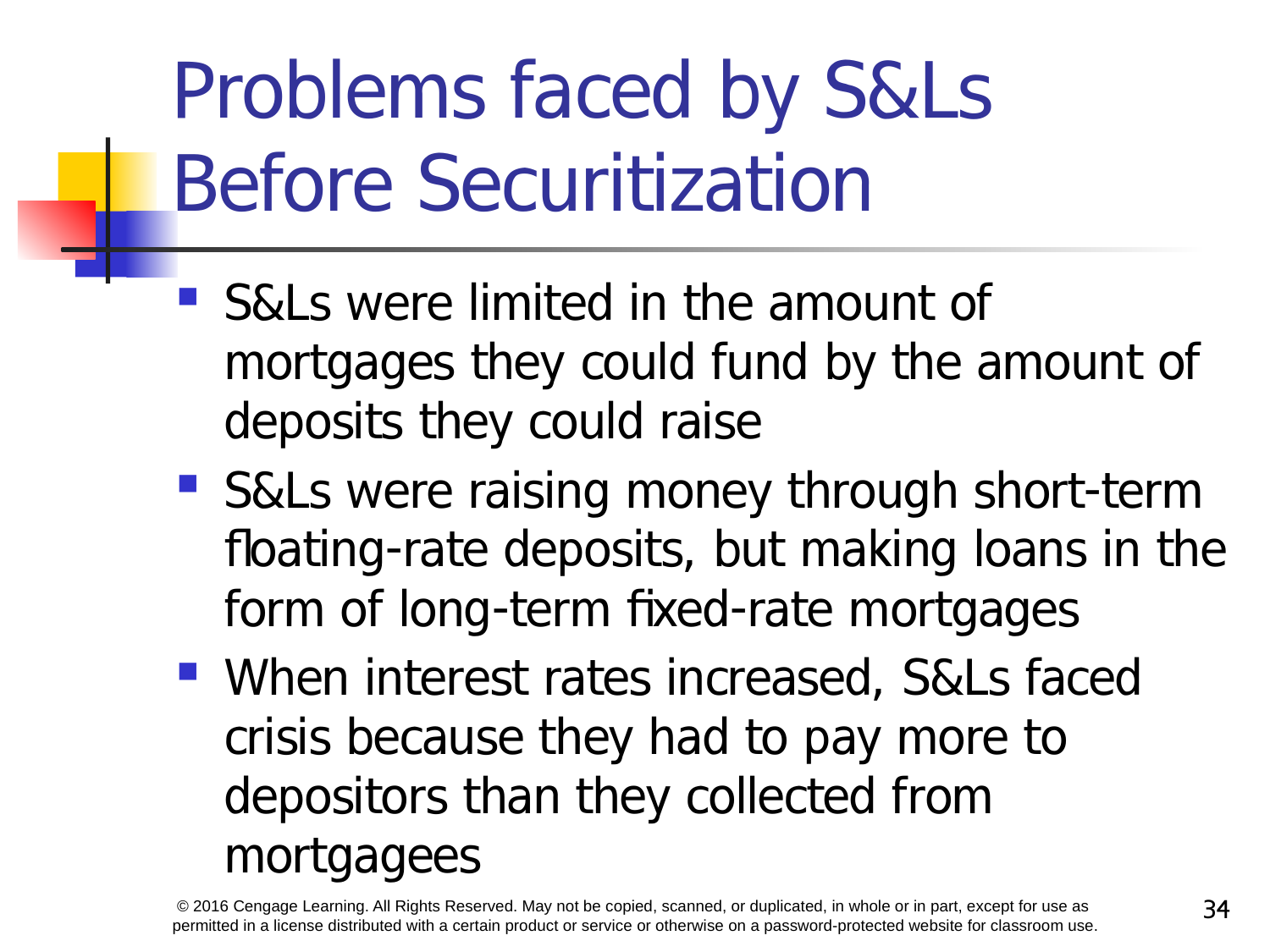

# Problems faced by S&Ls Before Securitization
S&Ls were limited in the amount of mortgages they could fund by the amount of deposits they could raise
S&Ls were raising money through short-term floating-rate deposits, but making loans in the form of long-term fixed-rate mortgages
When interest rates increased, S&Ls faced crisis because they had to pay more to depositors than they collected from mortgagees
34